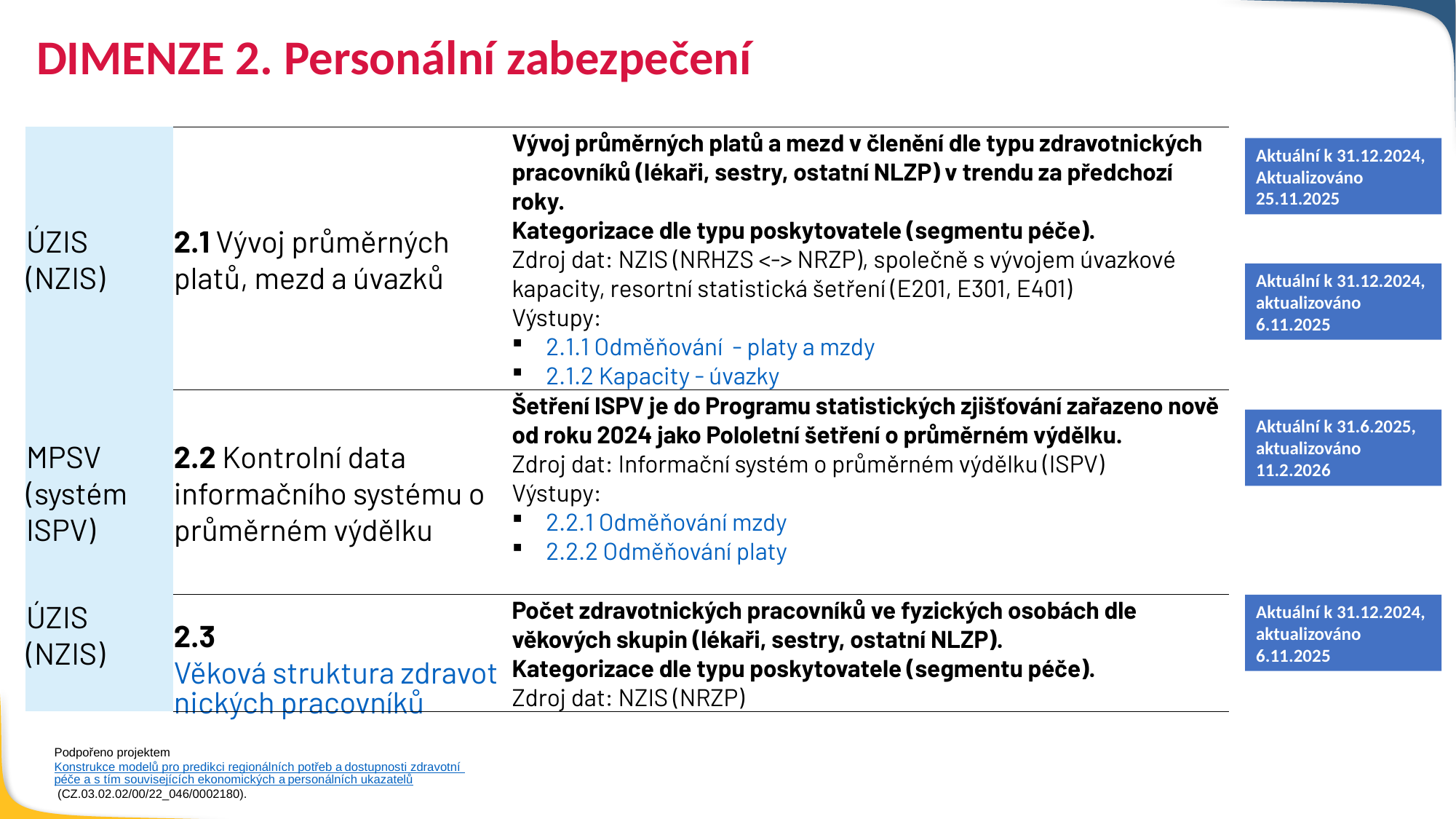

DIMENZE 2. Personální zabezpečení
| ÚZIS (NZIS) | 2.1 Vývoj průměrných platů, mezd a úvazků | Vývoj průměrných platů a mezd v členění dle typu zdravotnických pracovníků (lékaři, sestry, ostatní NLZP) v trendu za předchozí roky. Kategorizace dle typu poskytovatele (segmentu péče). Zdroj dat: NZIS (NRHZS <-> NRZP), společně s vývojem úvazkové kapacity, resortní statistická šetření (E201, E301, E401) Výstupy: 2.1.1 Odměňování  - platy a mzdy 2.1.2 Kapacity - úvazky |
| --- | --- | --- |
| MPSV (systém ISPV) | 2.2 Kontrolní data informačního systému o průměrném výdělku | Šetření ISPV je do Programu statistických zjišťování zařazeno nově od roku 2024 jako Pololetní šetření o průměrném výdělku. Zdroj dat: Informační systém o průměrném výdělku (ISPV) Výstupy: 2.2.1 Odměňování mzdy 2.2.2 Odměňování platy |
| ÚZIS (NZIS) | 2.3 Věková struktura zdravotnických pracovníků | Počet zdravotnických pracovníků ve fyzických osobách dle věkových skupin (lékaři, sestry, ostatní NLZP). Kategorizace dle typu poskytovatele (segmentu péče). Zdroj dat: NZIS (NRZP) |
Aktuální k 31.12.2024, Aktualizováno 25.11.2025
Aktuální k 31.12.2024, aktualizováno 6.11.2025
Aktuální k 31.6.2025, aktualizováno 11.2.2026
Aktuální k 31.12.2024, aktualizováno 6.11.2025
Podpořeno projektem Konstrukce modelů pro predikci regionálních potřeb a dostupnosti zdravotní péče a s tím souvisejících ekonomických a personálních ukazatelů (CZ.03.02.02/00/22_046/0002180).